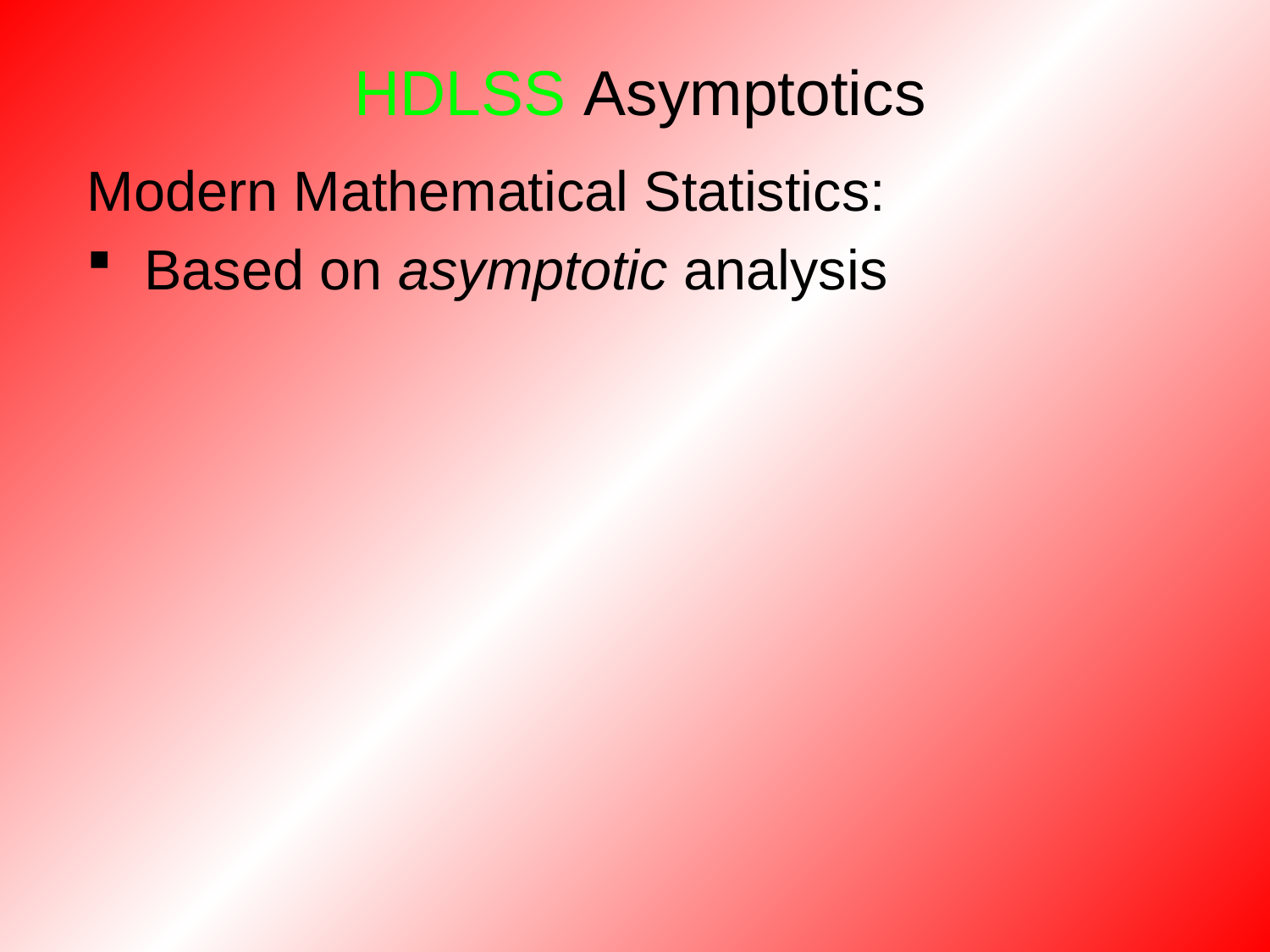

HDLSS Asymptotics
Modern Mathematical Statistics:
  Based on asymptotic analysis